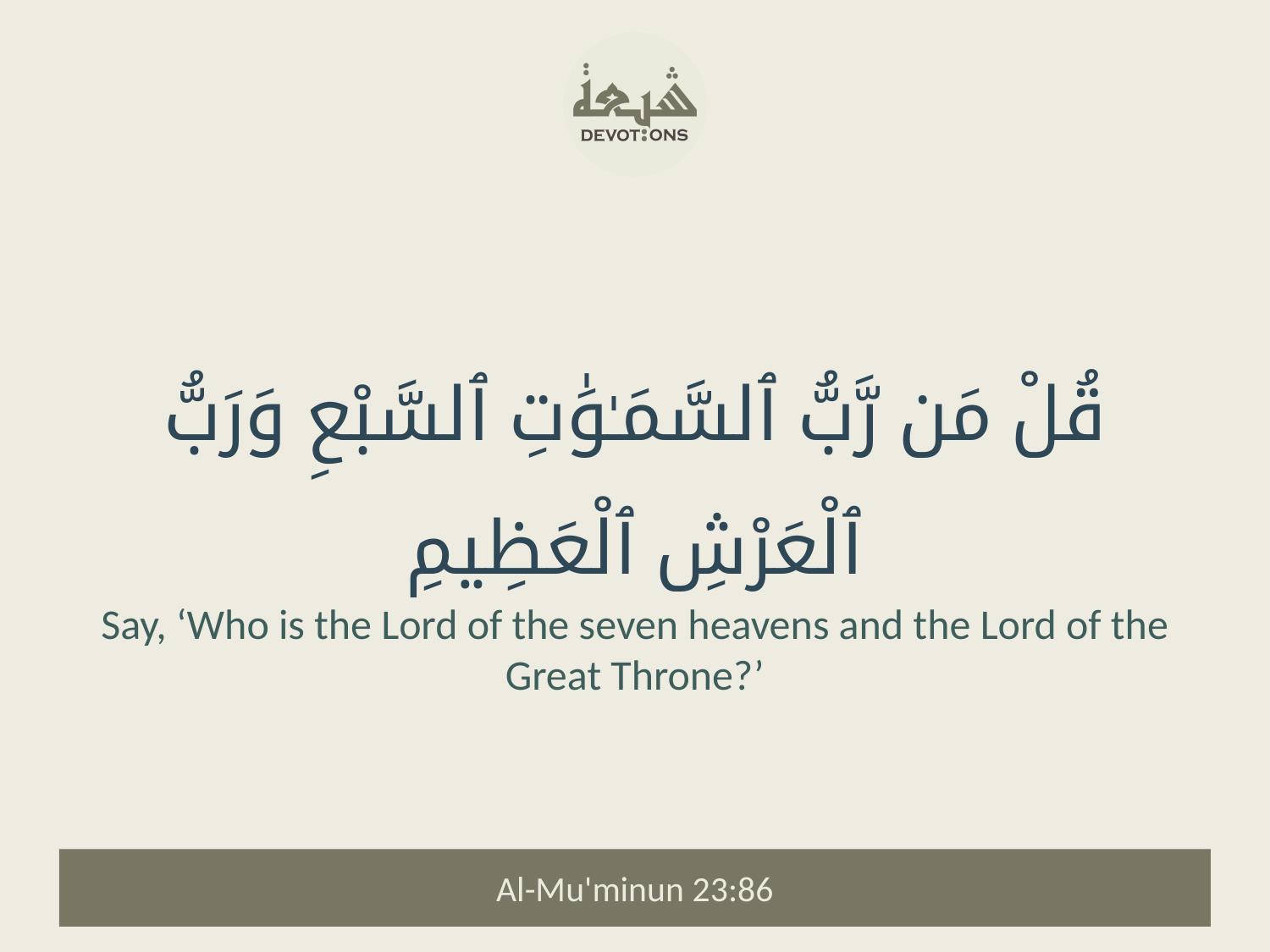

قُلْ مَن رَّبُّ ٱلسَّمَـٰوَٰتِ ٱلسَّبْعِ وَرَبُّ ٱلْعَرْشِ ٱلْعَظِيمِ
Say, ‘Who is the Lord of the seven heavens and the Lord of the Great Throne?’
Al-Mu'minun 23:86